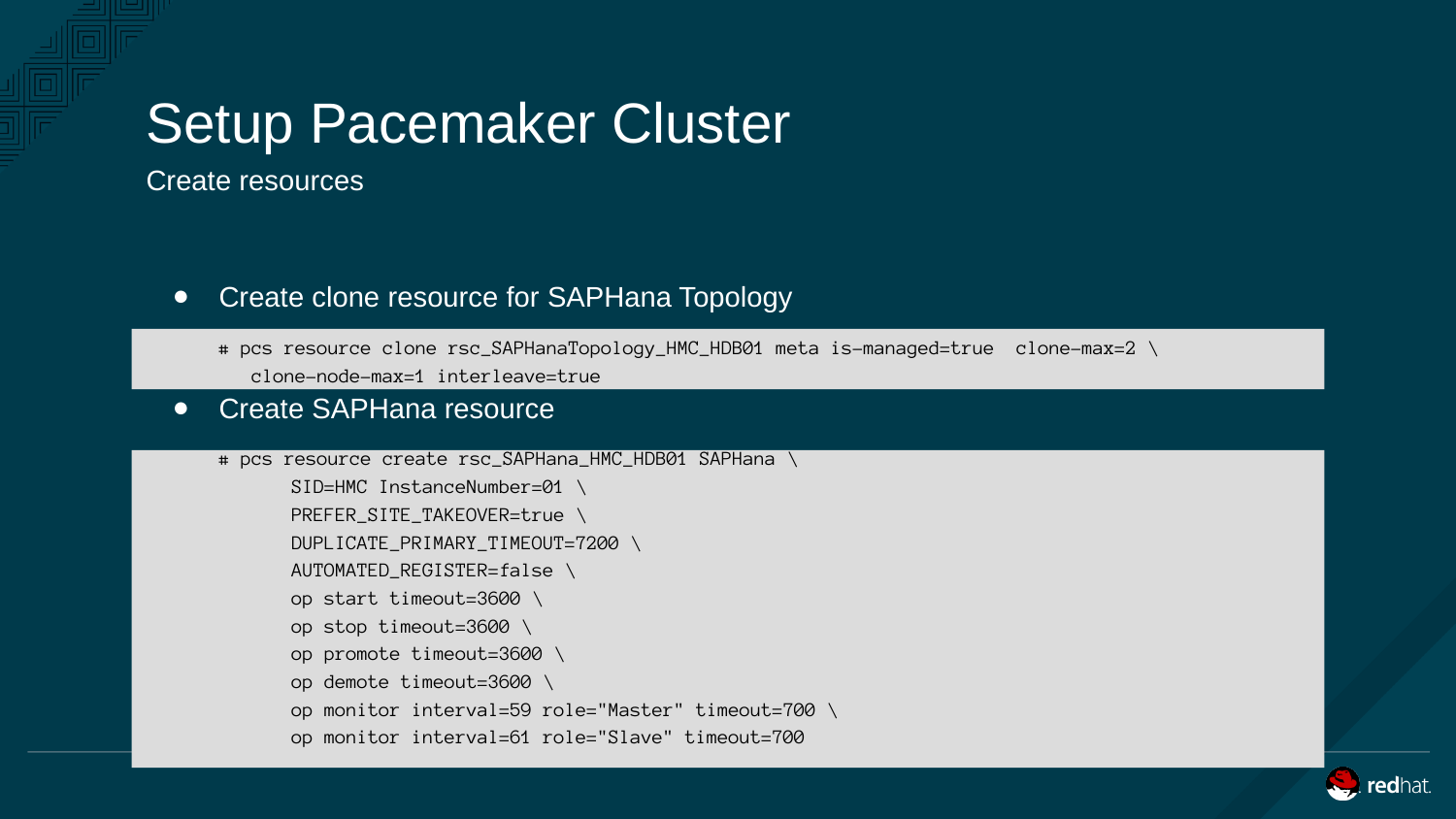

# Setup Pacemaker Cluster
Create resources
Create clone resource for SAPHana Topology
Create SAPHana resource

# pcs resource clone rsc_SAPHanaTopology_HMC_HDB01 meta is-managed=true  clone-max=2 \
   clone-node-max=1 interleave=true
# pcs resource create rsc_SAPHana_HMC_HDB01 SAPHana \
SID=HMC InstanceNumber=01 \
PREFER_SITE_TAKEOVER=true \
DUPLICATE_PRIMARY_TIMEOUT=7200 \
AUTOMATED_REGISTER=false \
op start timeout=3600 \
op stop timeout=3600 \
op promote timeout=3600 \
op demote timeout=3600 \
op monitor interval=59 role="Master" timeout=700 \
op monitor interval=61 role="Slave" timeout=700